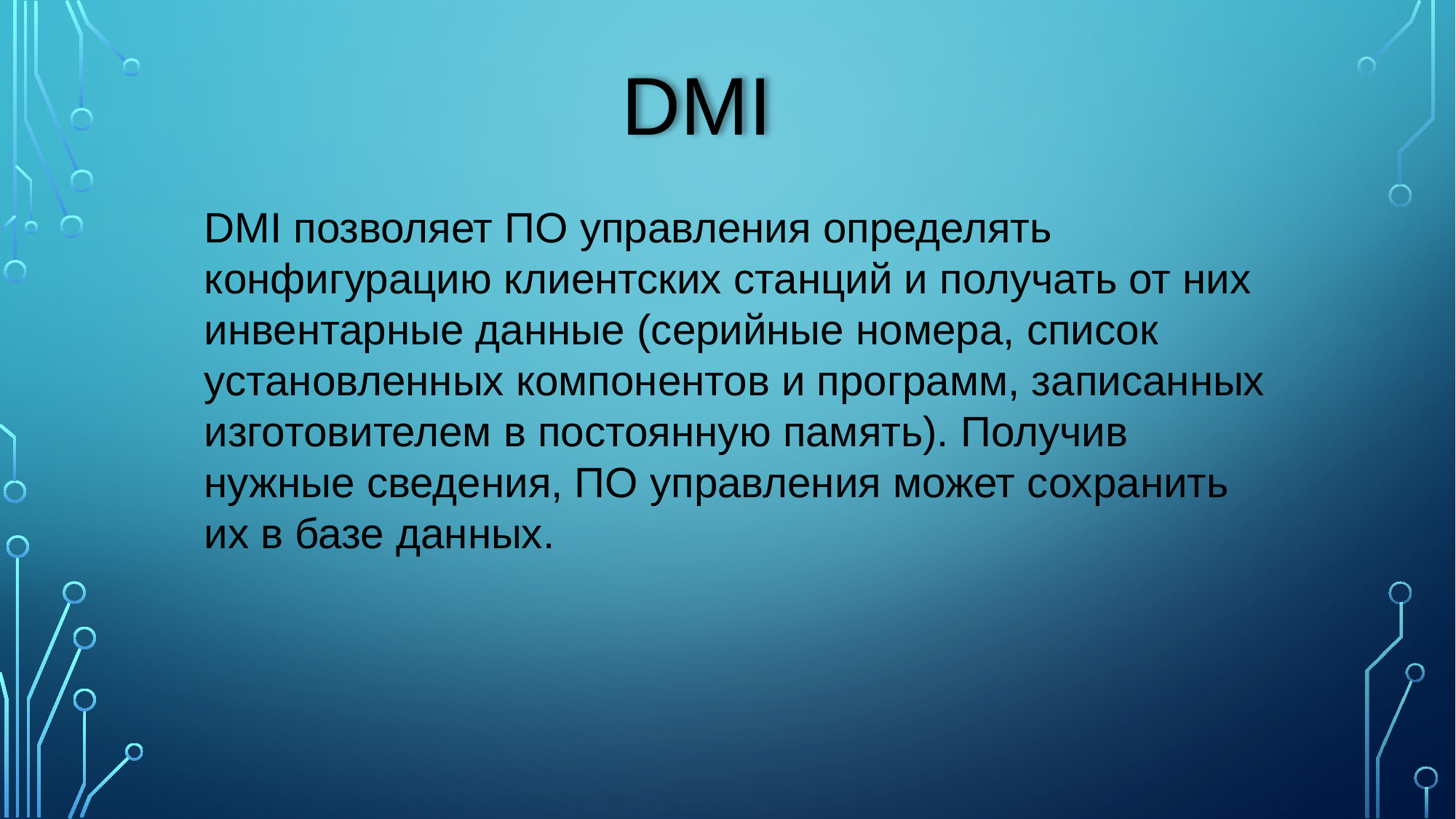

DMI
DMI позволяет ПО управления определять конфигурацию клиентских станций и получать от них инвентарные данные (серийные номера, список установленных компонентов и программ, записанных изготовителем в постоянную память). Получив нужные сведения, ПО управления может сохранить их в базе данных.